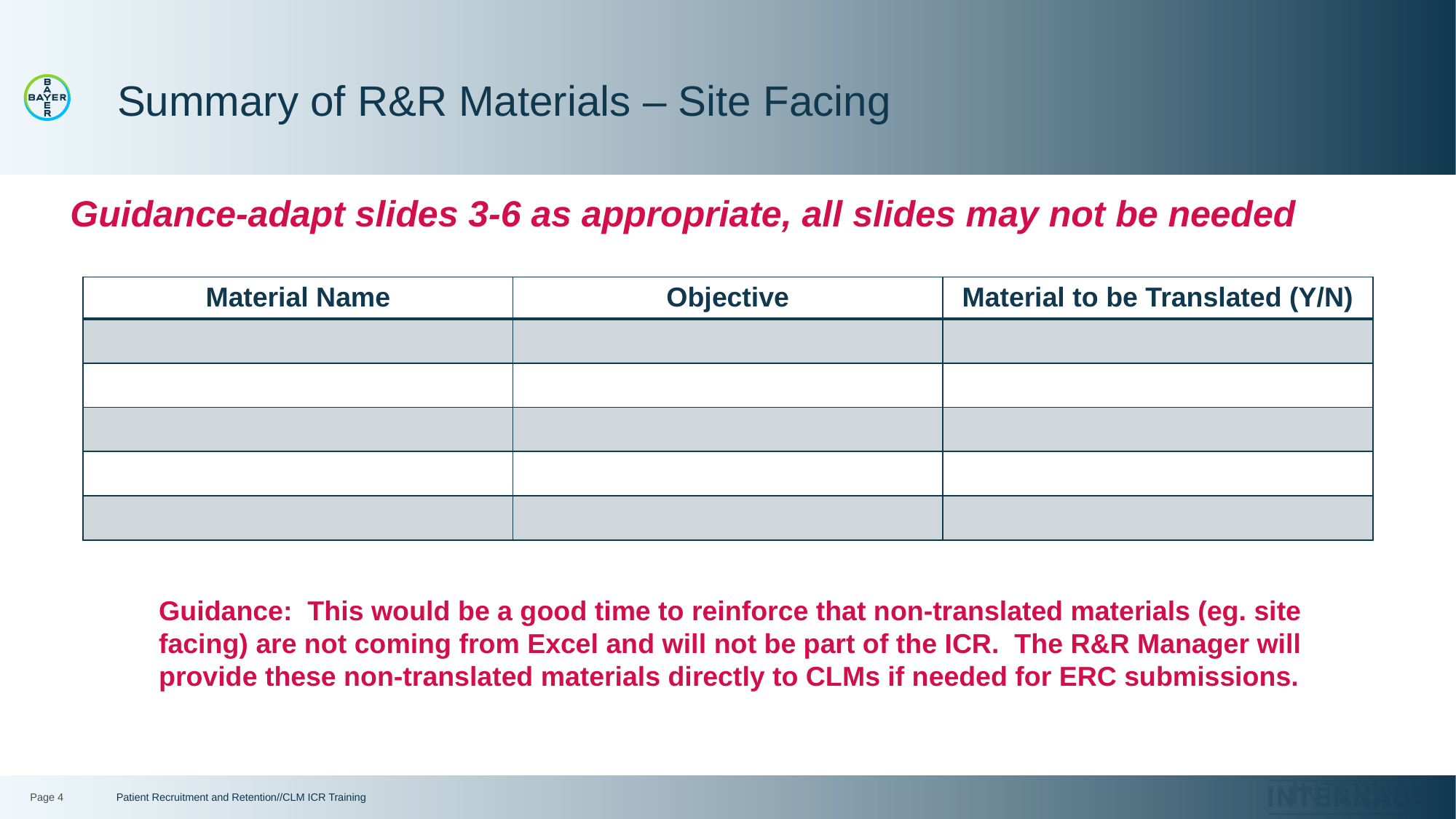

# Summary of R&R Materials – Site Facing

Guidance-adapt slides 3-6 as appropriate, all slides may not be needed
| Material Name | Objective | Material to be Translated (Y/N) |
| --- | --- | --- |
|  |  |  |
|  |  |  |
|  |  |  |
|  |  |  |
|  |  |  |
Guidance:  This would be a good time to reinforce that non-translated materials (eg. site facing) are not coming from Excel and will not be part of the ICR.  The R&R Manager will provide these non-translated materials directly to CLMs if needed for ERC submissions.
Page 4
Patient Recruitment and Retention//CLM ICR Training
1/5/2022